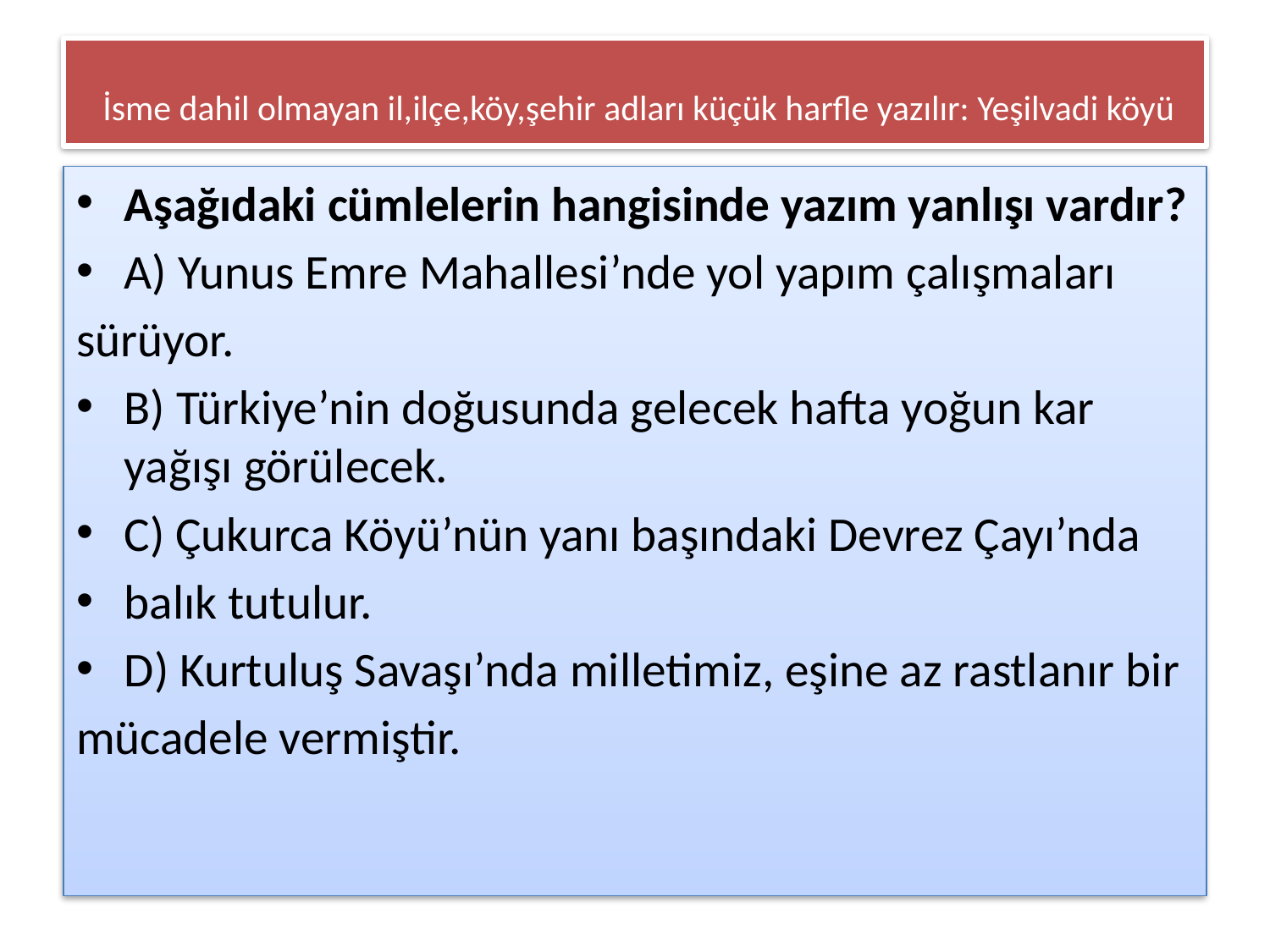

# İsme dahil olmayan il,ilçe,köy,şehir adları küçük harfle yazılır: Yeşilvadi köyü
Aşağıdaki cümlelerin hangisinde yazım yanlışı vardır?
A) Yunus Emre Mahallesi’nde yol yapım çalışmaları
sürüyor.
B) Türkiye’nin doğusunda gelecek hafta yoğun kar yağışı görülecek.
C) Çukurca Köyü’nün yanı başındaki Devrez Çayı’nda
balık tutulur.
D) Kurtuluş Savaşı’nda milletimiz, eşine az rastlanır bir
mücadele vermiştir.